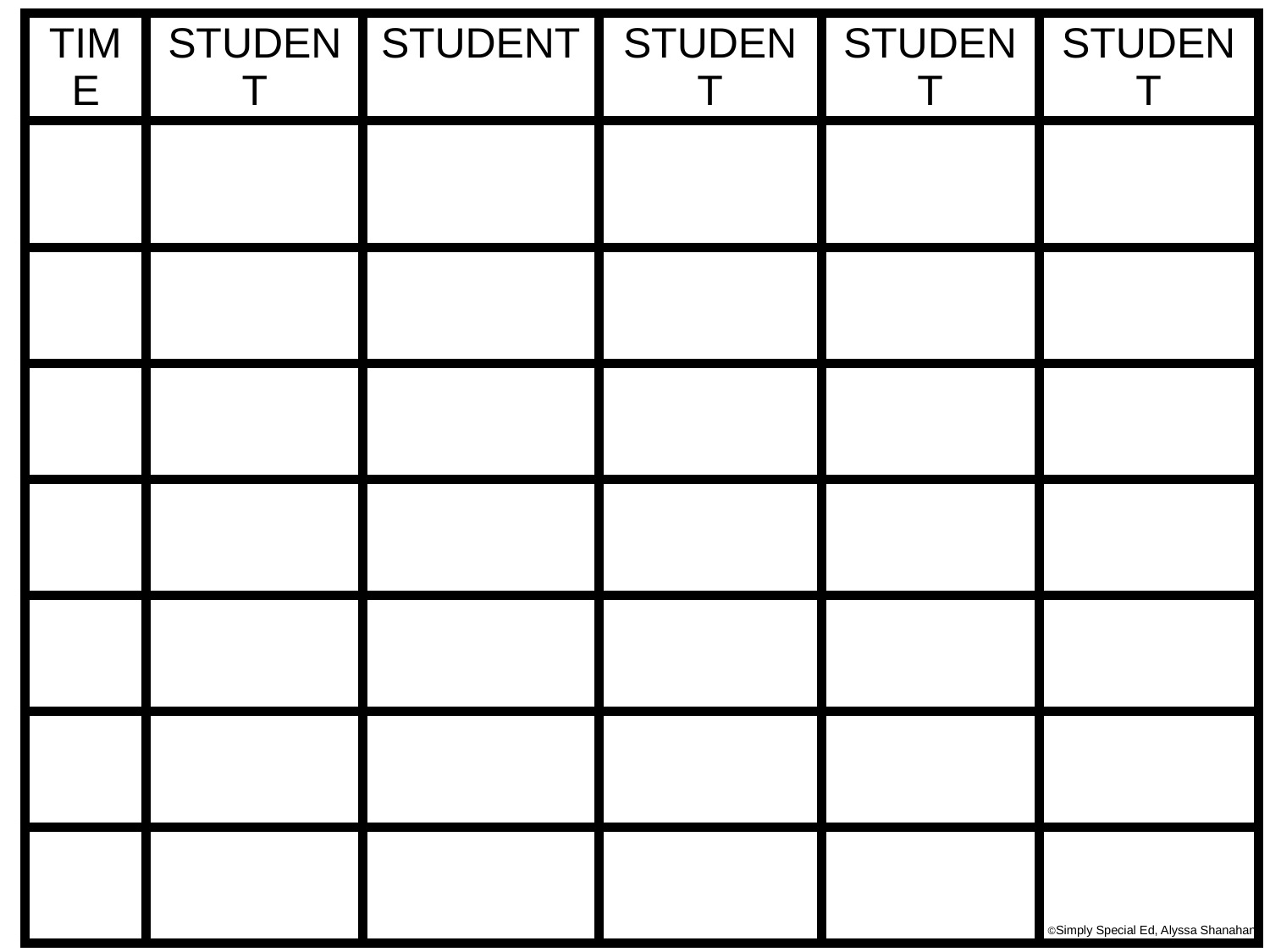

| TIME | STUDENT | STUDENT | STUDENT | STUDENT | STUDENT |
| --- | --- | --- | --- | --- | --- |
|  |  |  |  |  |  |
|  |  |  |  |  |  |
|  |  |  |  |  |  |
|  |  |  |  |  |  |
|  |  |  |  |  |  |
|  |  |  |  |  |  |
|  |  |  |  |  |  |
©Simply Special Ed, Alyssa Shanahan.